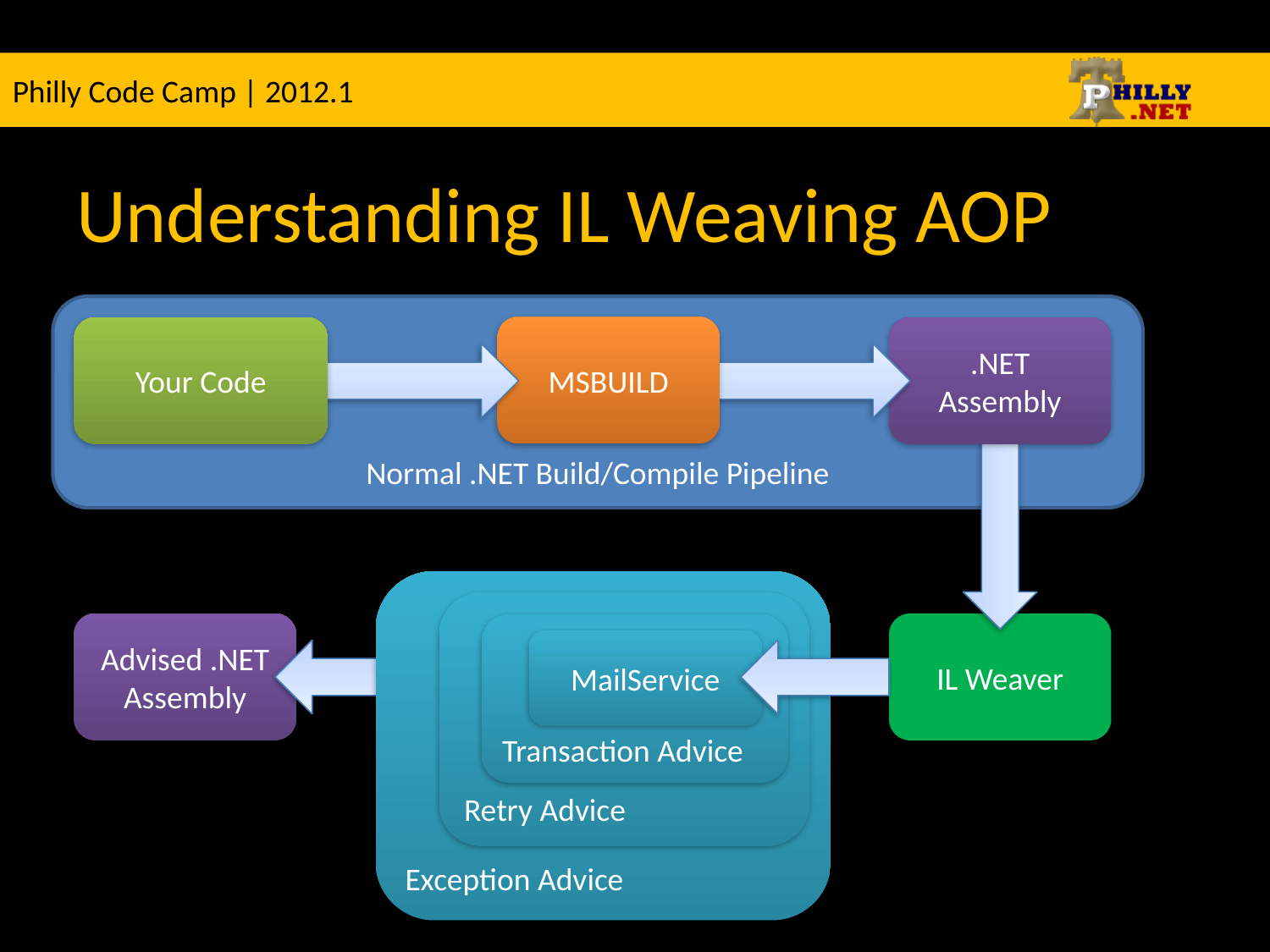

# Understanding IL Weaving AOP
Normal .NET Build/Compile Pipeline
MSBUILD

Your Code
.NET Assembly

IL Weaver
Exception Advice
Retry Advice
Advised .NET Assembly

Transaction Advice
MailService